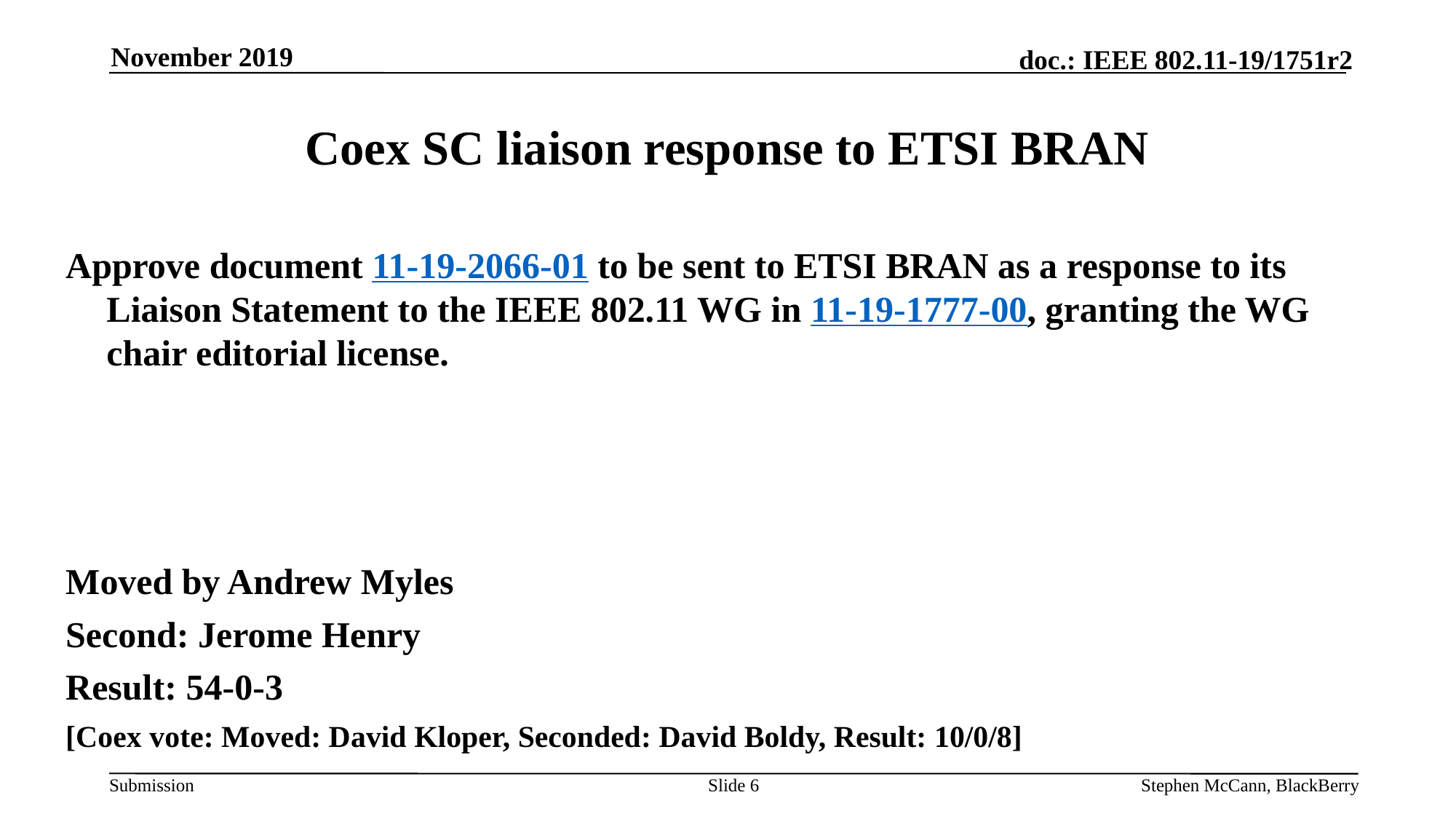

November 2019
# Coex SC liaison response to ETSI BRAN
Approve document 11-19-2066-01 to be sent to ETSI BRAN as a response to its Liaison Statement to the IEEE 802.11 WG in 11-19-1777-00, granting the WG chair editorial license.

Moved by Andrew Myles
Second: Jerome Henry
Result: 54-0-3
[Coex vote: Moved: David Kloper, Seconded: David Boldy, Result: 10/0/8]

Slide 6
Stephen McCann, BlackBerry